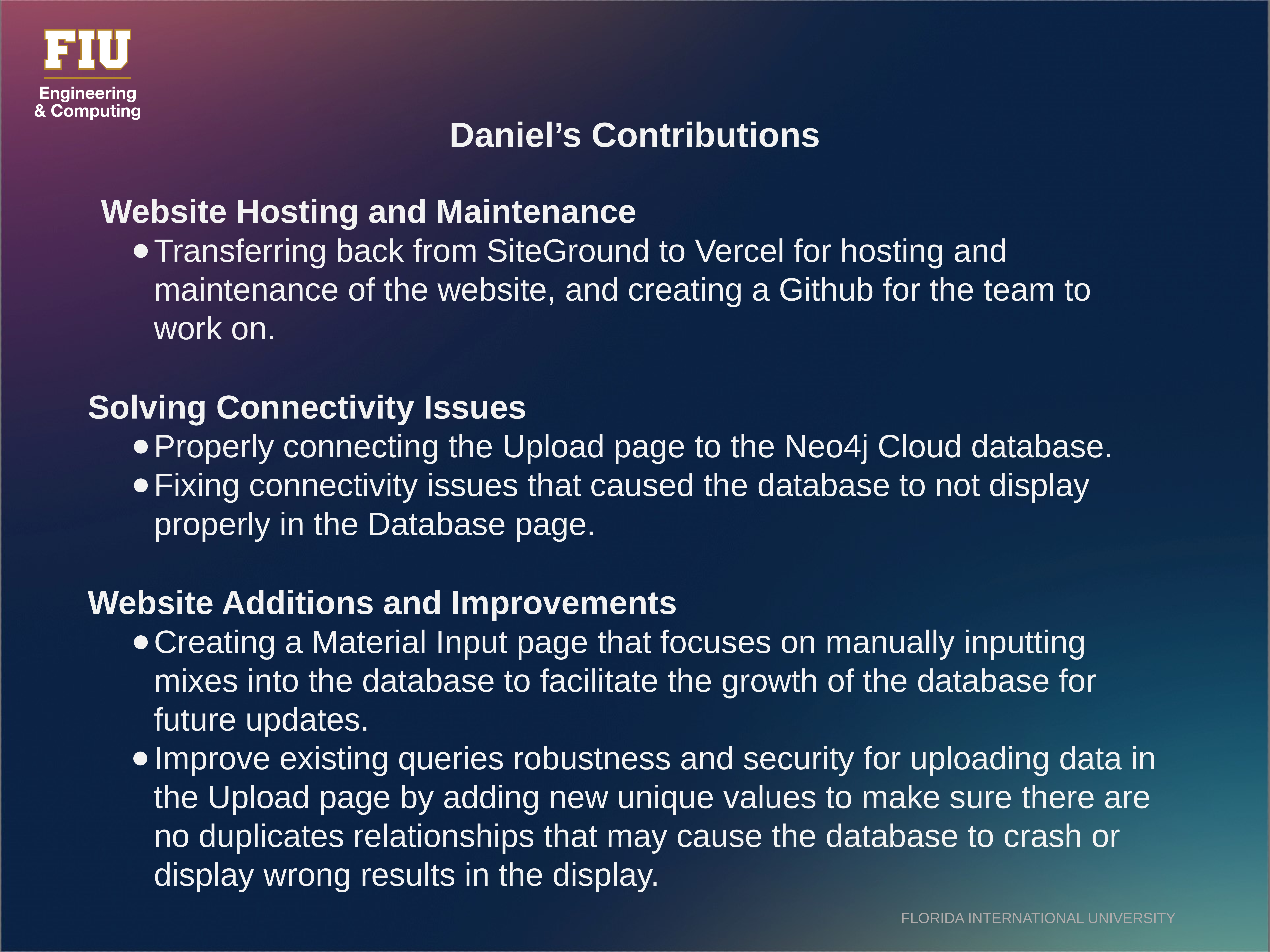

Daniel’s Contributions
Website Hosting and Maintenance
Transferring back from SiteGround to Vercel for hosting and maintenance of the website, and creating a Github for the team to work on.

Solving Connectivity Issues
Properly connecting the Upload page to the Neo4j Cloud database.
Fixing connectivity issues that caused the database to not display properly in the Database page.

Website Additions and Improvements
Creating a Material Input page that focuses on manually inputting mixes into the database to facilitate the growth of the database for future updates.
Improve existing queries robustness and security for uploading data in the Upload page by adding new unique values to make sure there are no duplicates relationships that may cause the database to crash or display wrong results in the display.